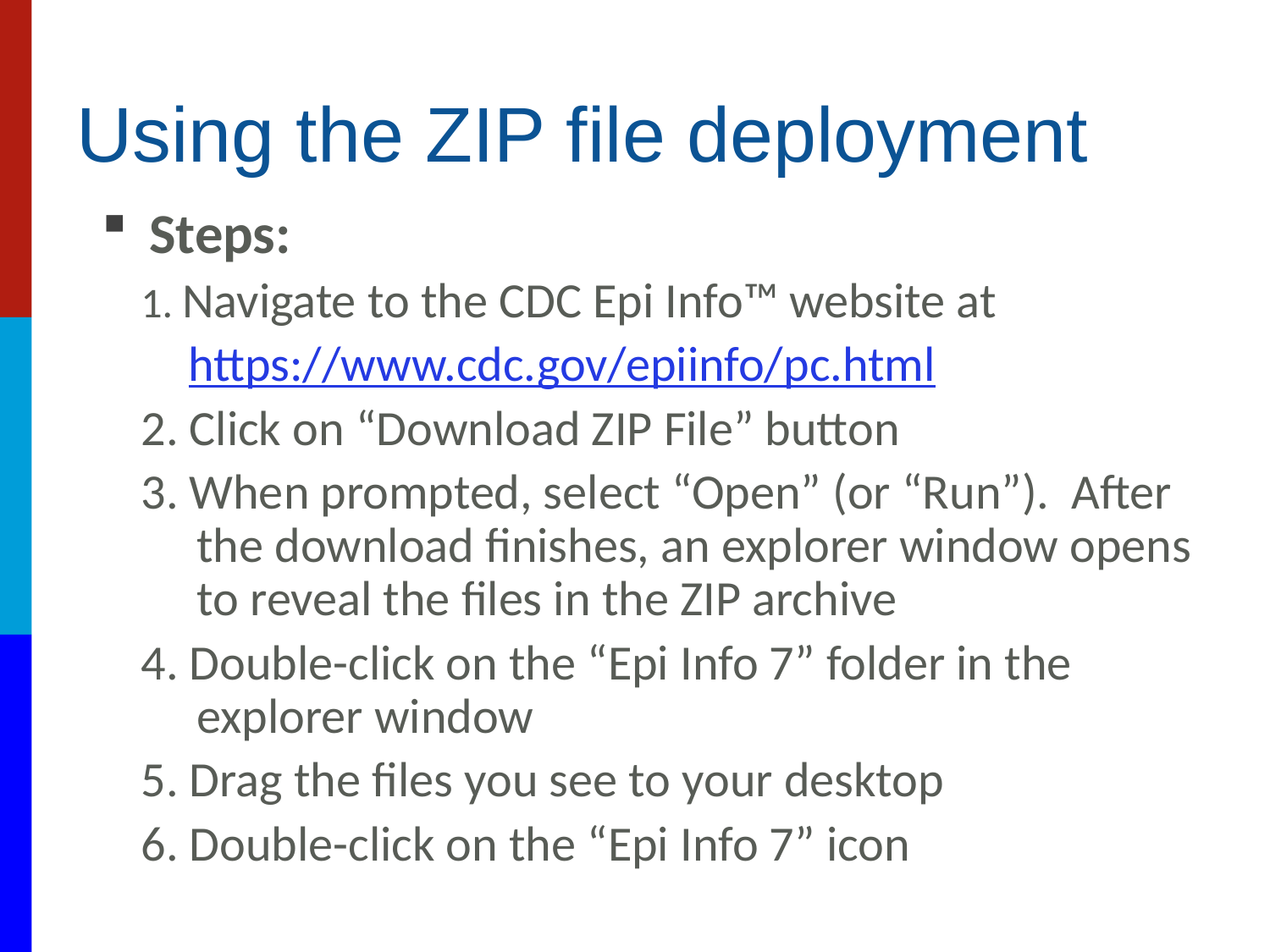

# Using the ZIP file deployment
Steps:
1. Navigate to the CDC Epi Info™ website at
https://www.cdc.gov/epiinfo/pc.html
2. Click on “Download ZIP File” button
3. When prompted, select “Open” (or “Run”).  After the download finishes, an explorer window opens to reveal the files in the ZIP archive
4. Double-click on the “Epi Info 7” folder in the explorer window
5. Drag the files you see to your desktop
6. Double-click on the “Epi Info 7” icon